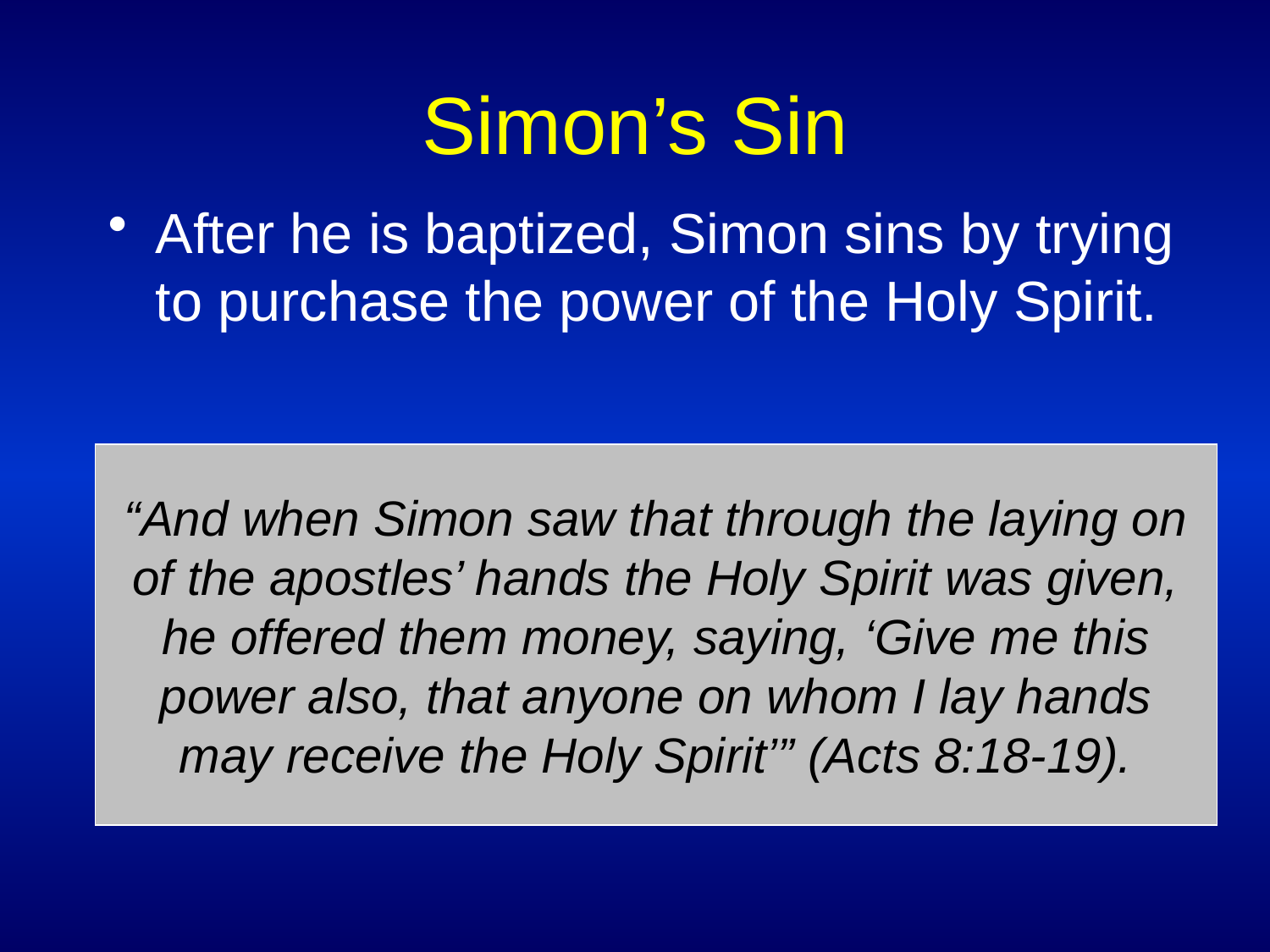

# Simon’s Sin
After he is baptized, Simon sins by trying to purchase the power of the Holy Spirit.

“And when Simon saw that through the laying on of the apostles’ hands the Holy Spirit was given, he offered them money, saying, ‘Give me this power also, that anyone on whom I lay hands may receive the Holy Spirit’” (Acts 8:18-19).